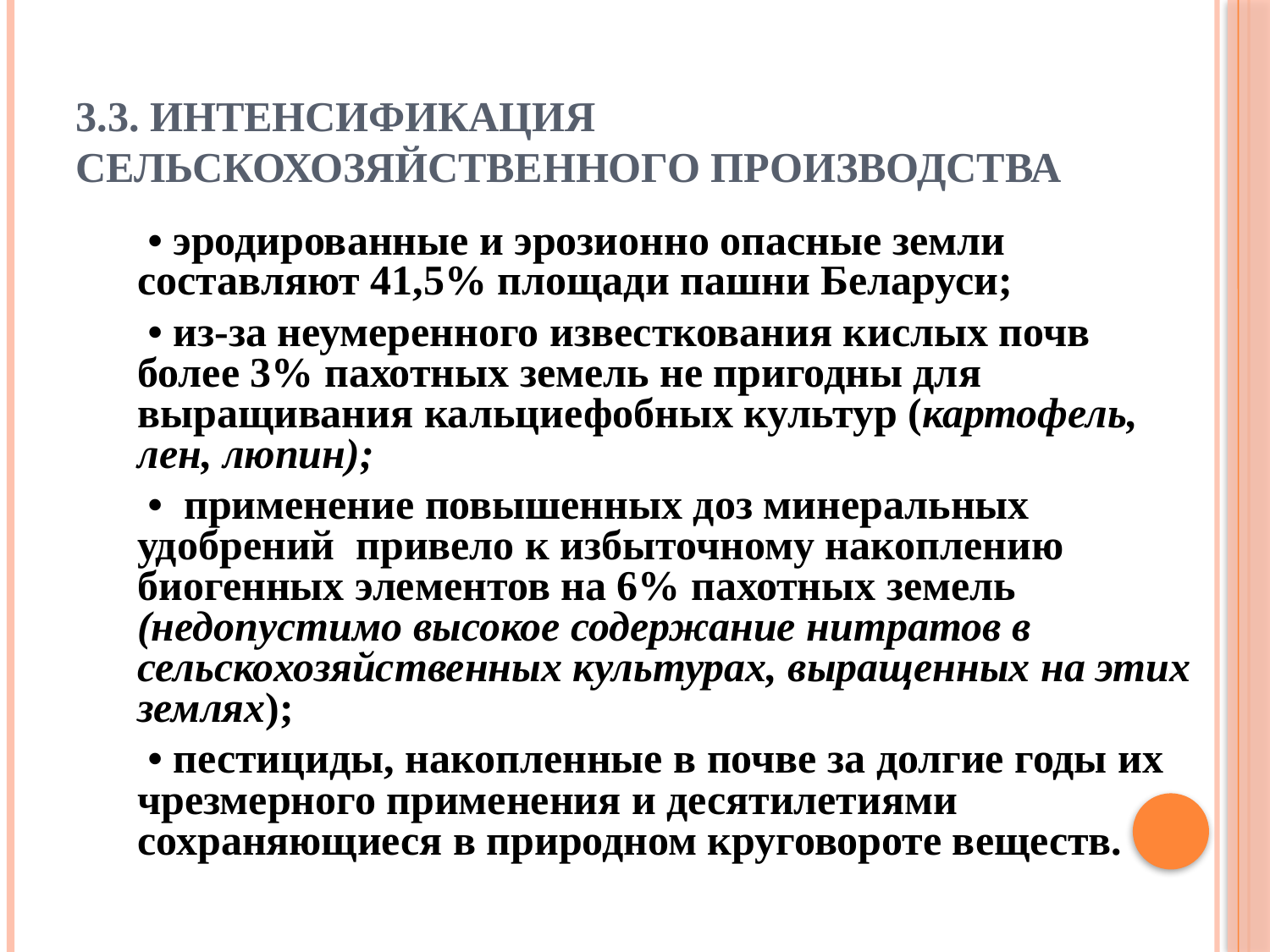

# 3.3. Интенсификация сельскохозяйственного производства
 • эродированные и эрозионно опасные земли составляют 41,5% площади пашни Беларуси;
 • из-за неумеренного известкования кислых почв более 3% пахотных земель не пригодны для выращивания кальциефобных культур (картофель, лен, люпин);
 •  применение повышенных доз минеральных удобрений  привело к избыточному накоплению биогенных элементов на 6% пахотных земель (недопустимо высокое содержание нитратов в сельскохозяйственных культурах, выращенных на этих землях);
 • пестициды, накопленные в почве за долгие годы их чрезмерного применения и десятилетиями сохраняющиеся в природном круговороте веществ.